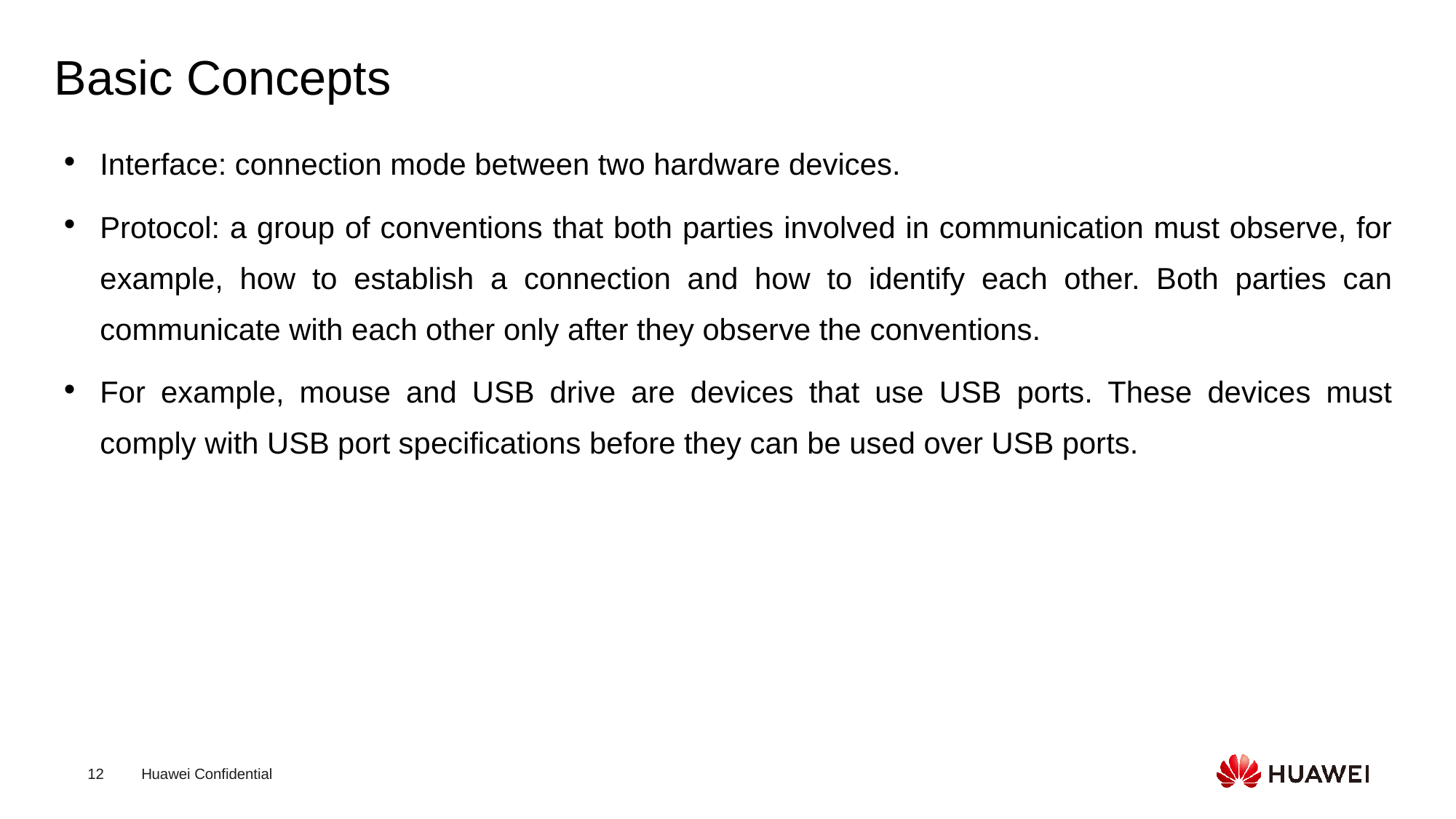

# Basic Concepts
Interface: connection mode between two hardware devices.
Protocol: a group of conventions that both parties involved in communication must observe, for example, how to establish a connection and how to identify each other. Both parties can communicate with each other only after they observe the conventions.
For example, mouse and USB drive are devices that use USB ports. These devices must comply with USB port specifications before they can be used over USB ports.